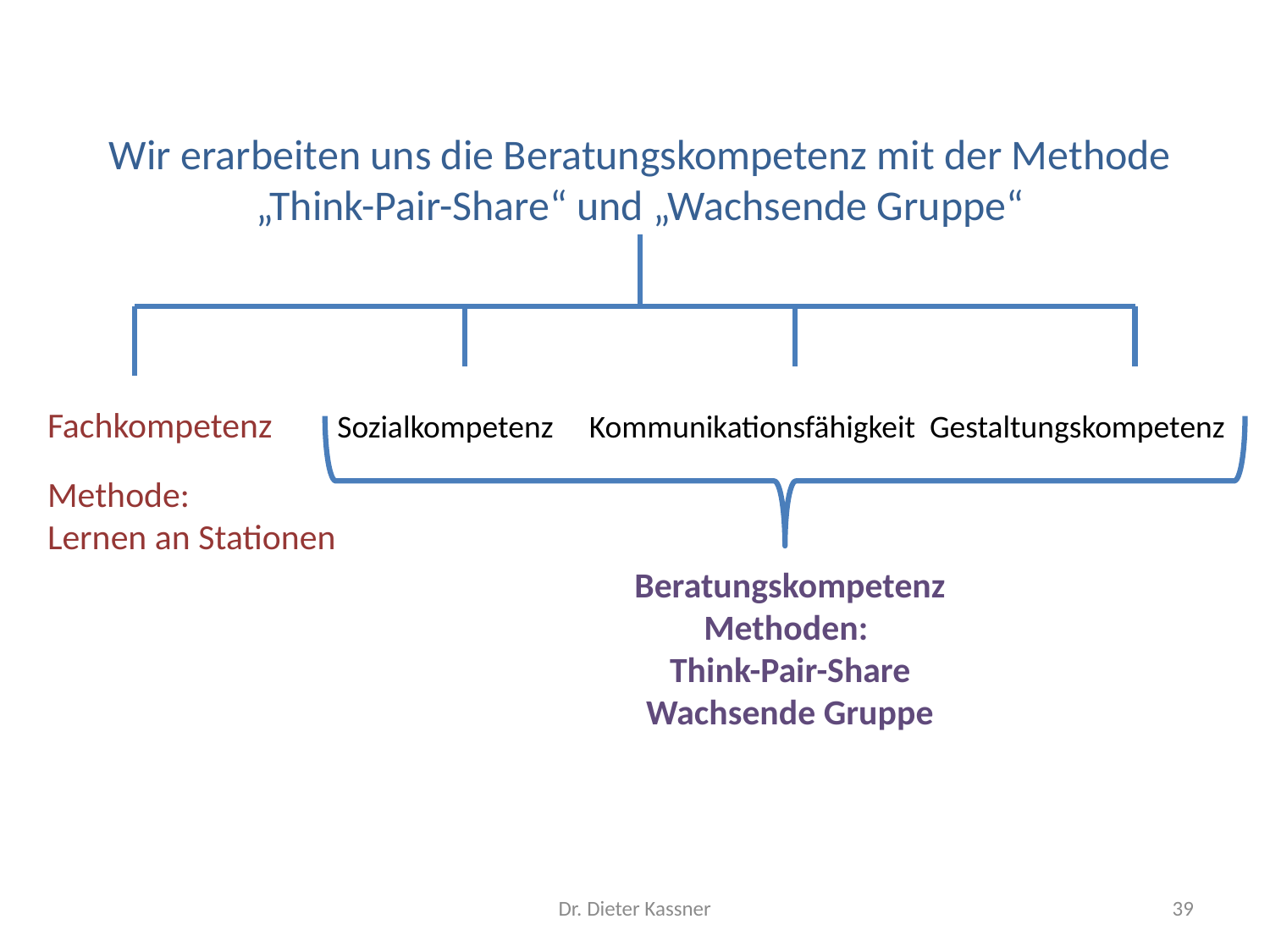

Wir erarbeiten uns die Beratungskompetenz mit der Methode „Think-Pair-Share“ und „Wachsende Gruppe“
Fachkompetenz	     Sozialkompetenz     Kommunikationsfähigkeit  Gestaltungskompetenz
Methode:
Lernen an Stationen
Beratungskompetenz
Methoden:
Think-Pair-Share
Wachsende Gruppe
Dr. Dieter Kassner
39